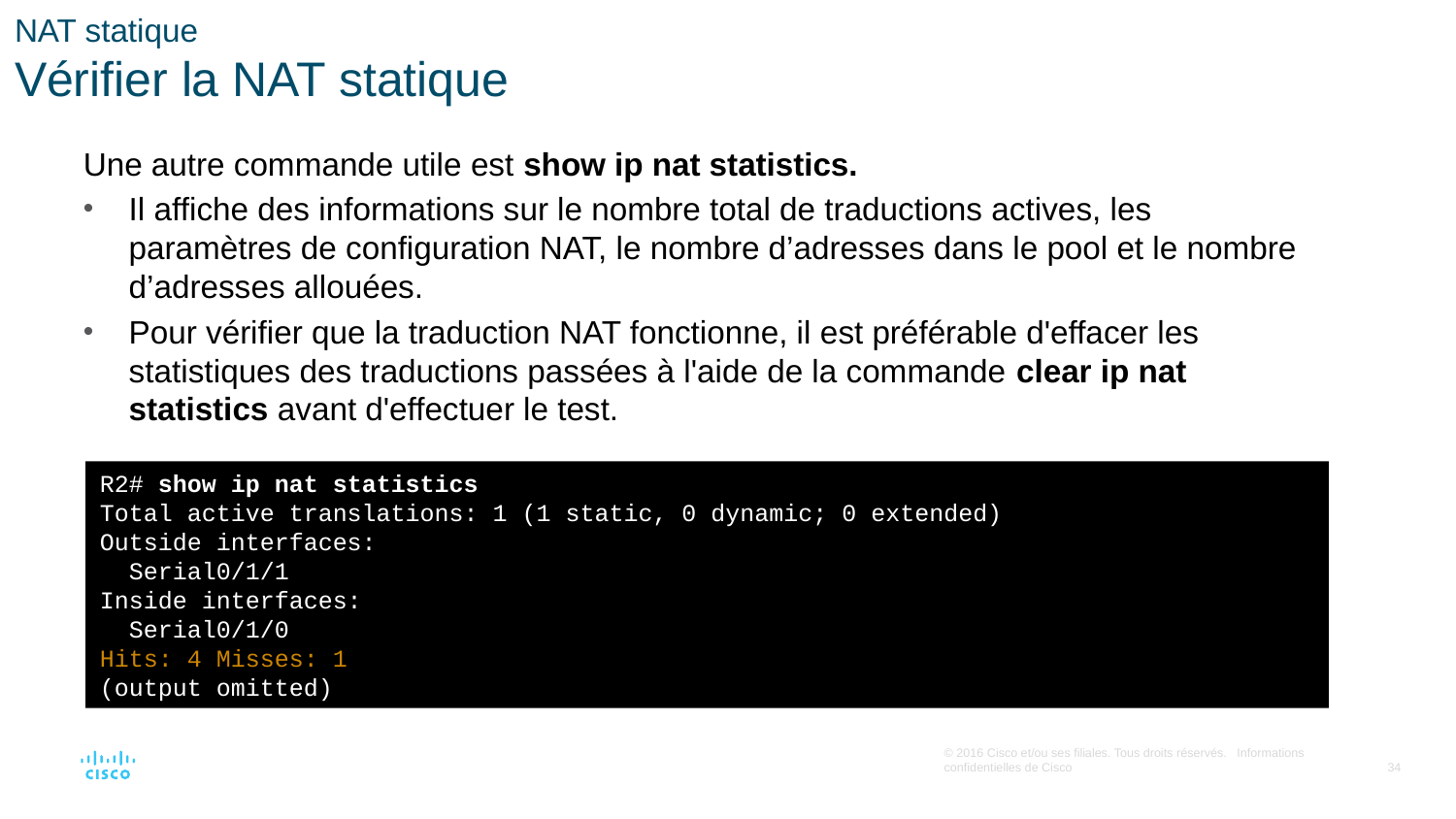

# NAT statique Vérifier la NAT statique
Une autre commande utile est show ip nat statistics.
Il affiche des informations sur le nombre total de traductions actives, les paramètres de configuration NAT, le nombre d’adresses dans le pool et le nombre d’adresses allouées.
Pour vérifier que la traduction NAT fonctionne, il est préférable d'effacer les statistiques des traductions passées à l'aide de la commande clear ip nat statistics avant d'effectuer le test.
R2# show ip nat statistics
Total active translations: 1 (1 static, 0 dynamic; 0 extended)
Outside interfaces:
  Serial0/1/1
Inside interfaces:
  Serial0/1/0
Hits: 4 Misses: 1
(output omitted)